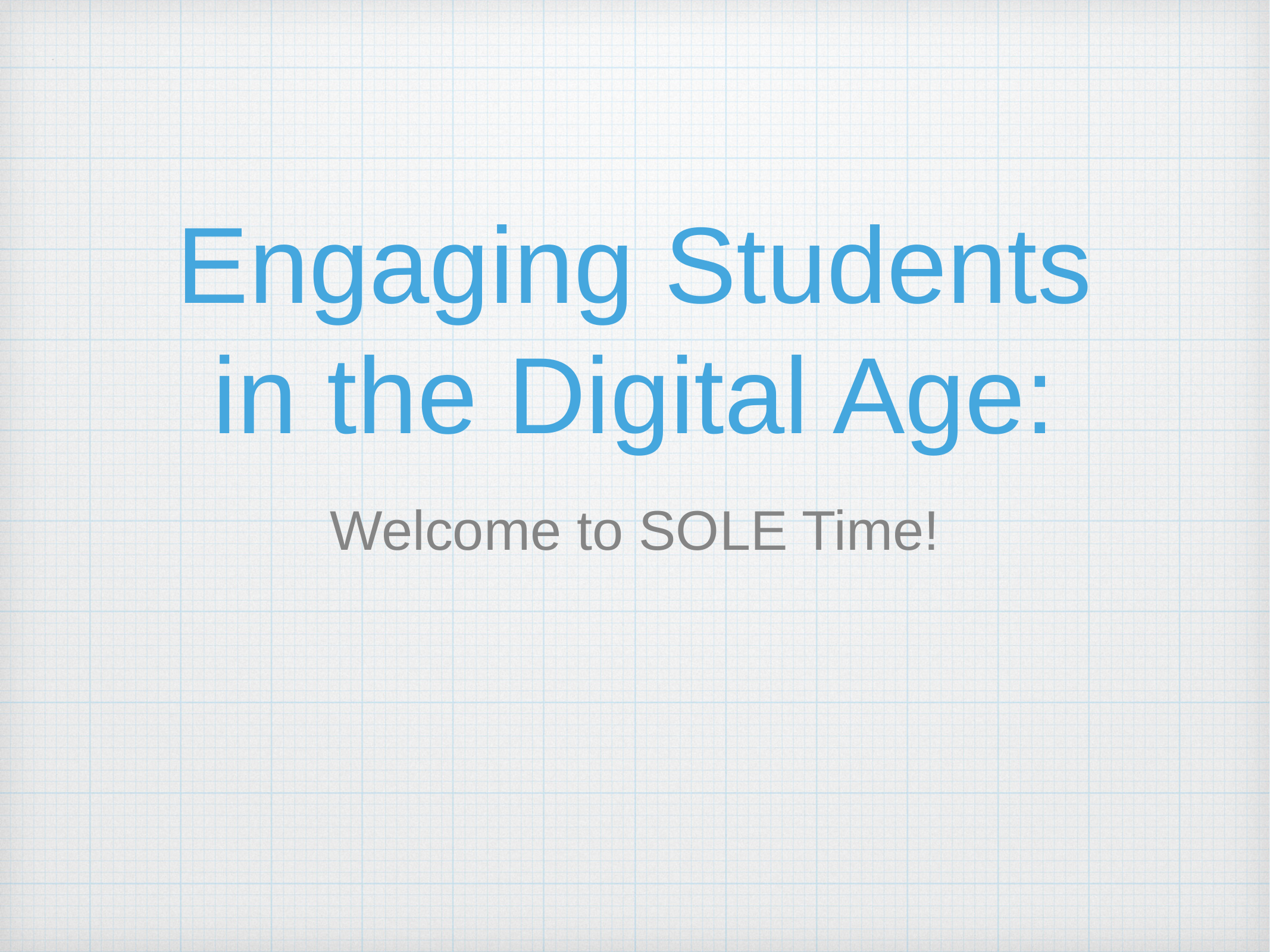

# Engaging Students in the Digital Age:
Welcome to SOLE Time!